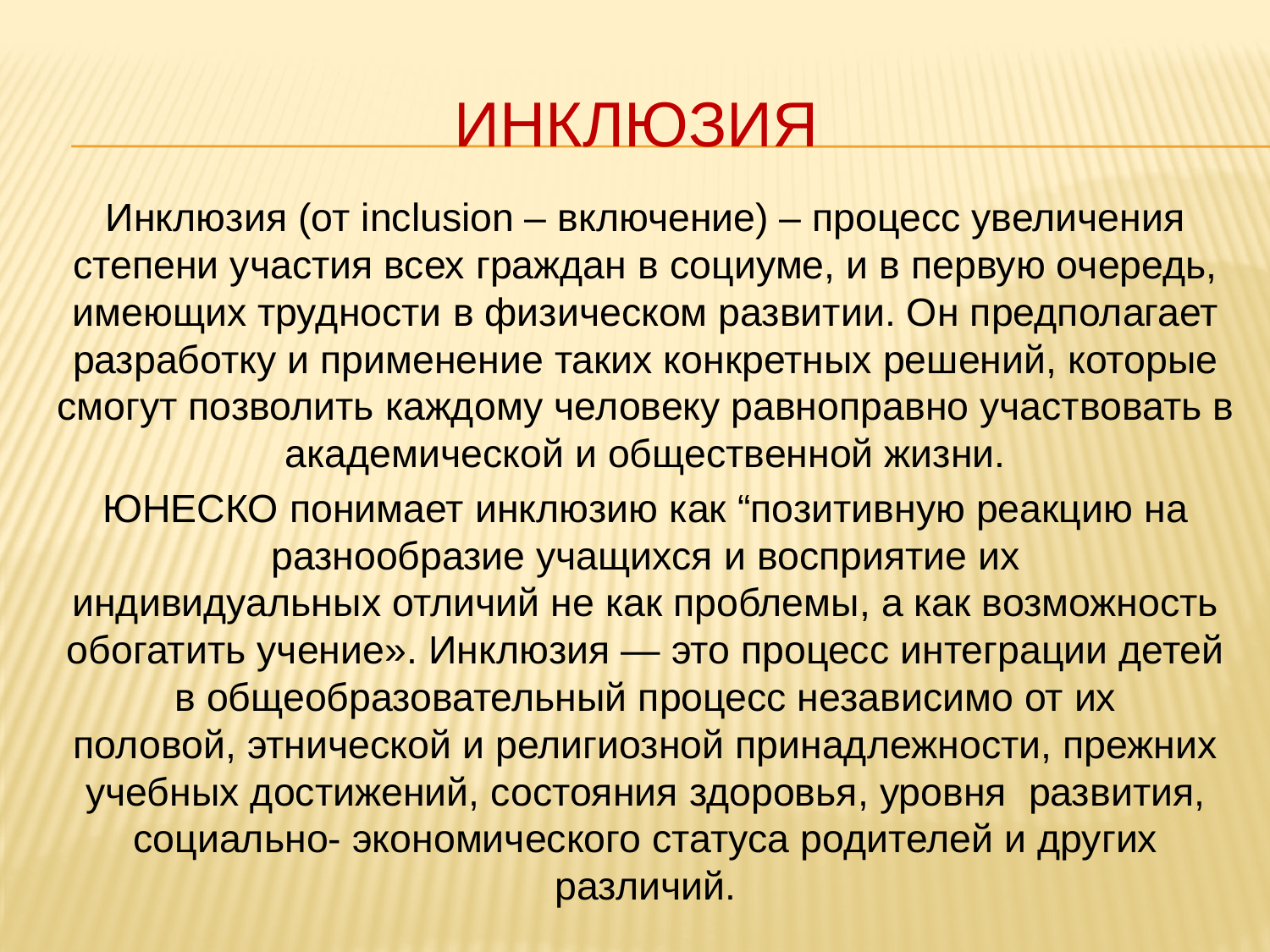

# Инклюзия
Инклюзия (от inclusion – включение) – процесс увеличения степени участия всех граждан в социуме, и в первую очередь, имеющих трудности в физическом развитии. Он предполагает разработку и применение таких конкретных решений, которые смогут позволить каждому человеку равноправно участвовать в академической и общественной жизни.
ЮНЕСКО понимает инклюзию как “позитивную реакцию на разнообразие учащихся и восприятие их индивидуальных отличий не как проблемы, а как возможность обогатить учение». Инклюзия — это процесс интеграции детей в общеобразовательный процесс независимо от их половой, этнической и религиозной принадлежности, прежних учебных достижений, состояния здоровья, уровня  развития, социально- экономического статуса родителей и других различий.